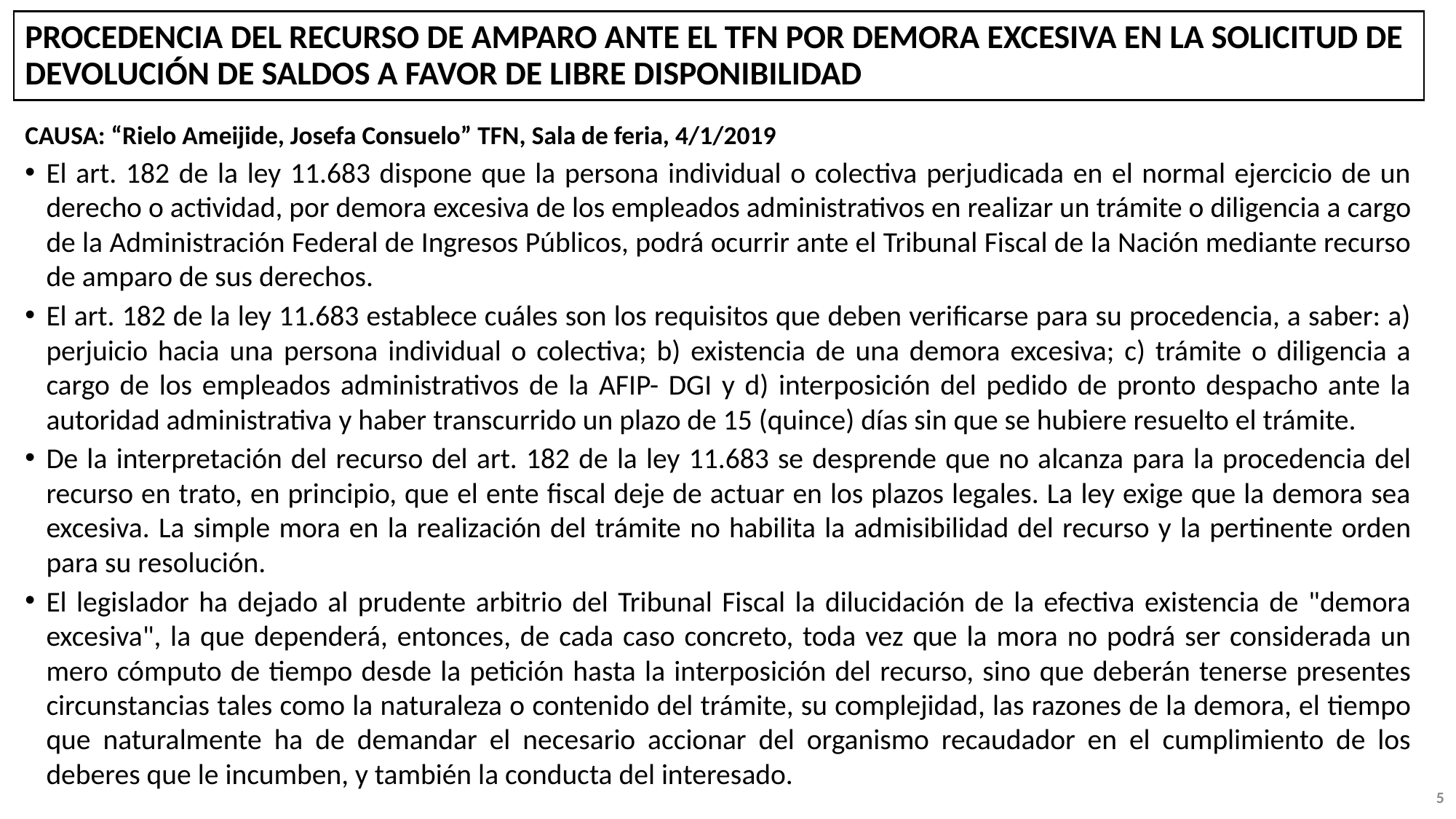

# PROCEDENCIA DEL RECURSO DE AMPARO ANTE EL TFN POR DEMORA EXCESIVA EN LA SOLICITUD DE DEVOLUCIÓN DE SALDOS A FAVOR DE LIBRE DISPONIBILIDAD
CAUSA: “Rielo Ameijide, Josefa Consuelo” TFN, Sala de feria, 4/1/2019
El art. 182 de la ley 11.683 dispone que la persona individual o colectiva perjudicada en el normal ejercicio de un derecho o actividad, por demora excesiva de los empleados administrativos en realizar un trámite o diligencia a cargo de la Administración Federal de Ingresos Públicos, podrá ocurrir ante el Tribunal Fiscal de la Nación mediante recurso de amparo de sus derechos.
El art. 182 de la ley 11.683 establece cuáles son los requisitos que deben verificarse para su procedencia, a saber: a) perjuicio hacia una persona individual o colectiva; b) existencia de una demora excesiva; c) trámite o diligencia a cargo de los empleados administrativos de la AFIP- DGI y d) interposición del pedido de pronto despacho ante la autoridad administrativa y haber transcurrido un plazo de 15 (quince) días sin que se hubiere resuelto el trámite.
De la interpretación del recurso del art. 182 de la ley 11.683 se desprende que no alcanza para la procedencia del recurso en trato, en principio, que el ente fiscal deje de actuar en los plazos legales. La ley exige que la demora sea excesiva. La simple mora en la realización del trámite no habilita la admisibilidad del recurso y la pertinente orden para su resolución.
El legislador ha dejado al prudente arbitrio del Tribunal Fiscal la dilucidación de la efectiva existencia de "demora excesiva", la que dependerá, entonces, de cada caso concreto, toda vez que la mora no podrá ser considerada un mero cómputo de tiempo desde la petición hasta la interposición del recurso, sino que deberán tenerse presentes circunstancias tales como la naturaleza o contenido del trámite, su complejidad, las razones de la demora, el tiempo que naturalmente ha de demandar el necesario accionar del organismo recaudador en el cumplimiento de los deberes que le incumben, y también la conducta del interesado.
5